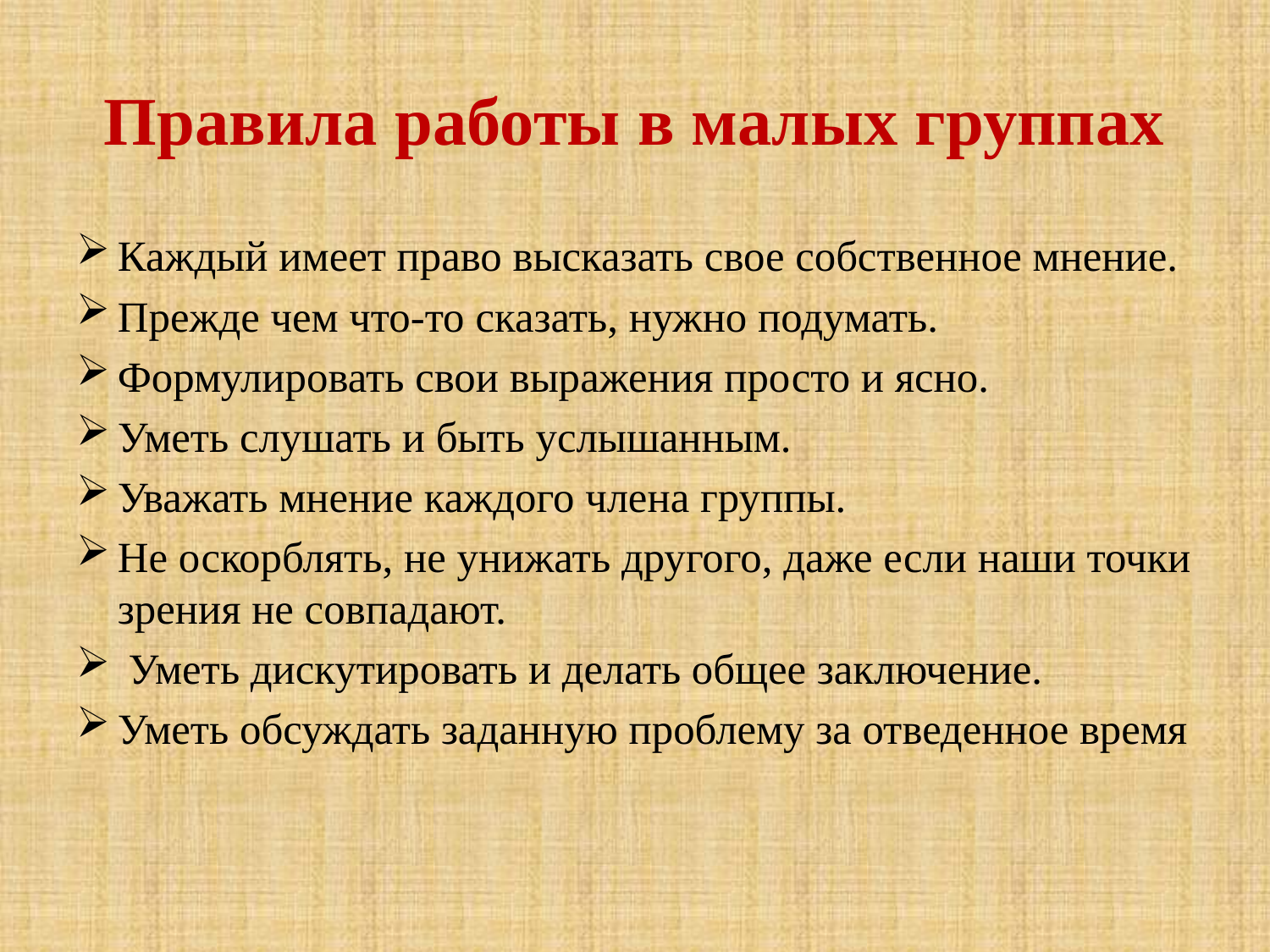

# Правила работы в малых группах
Каждый имеет право высказать свое собственное мнение.
Прежде чем что-то сказать, нужно подумать.
Формулировать свои выражения просто и ясно.
Уметь слушать и быть услышанным.
Уважать мнение каждого члена группы.
Не оскорблять, не унижать другого, даже если наши точки зрения не совпадают.
 Уметь дискутировать и делать общее заключение.
Уметь обсуждать заданную проблему за отведенное время